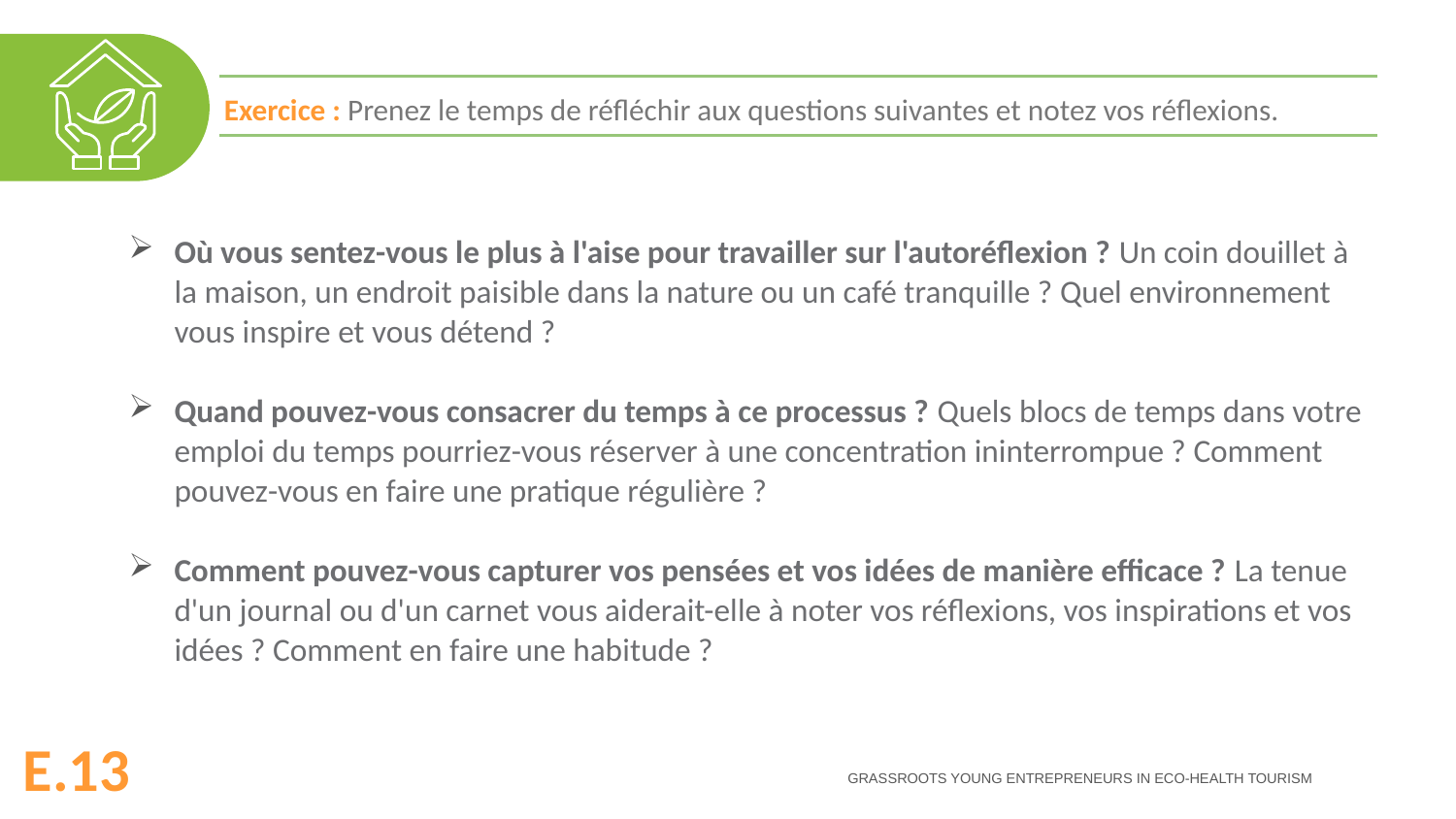

Exercice : Prenez le temps de réfléchir aux questions suivantes et notez vos réflexions.

Où vous sentez-vous le plus à l'aise pour travailler sur l'autoréflexion ? Un coin douillet à la maison, un endroit paisible dans la nature ou un café tranquille ? Quel environnement vous inspire et vous détend ?

Quand pouvez-vous consacrer du temps à ce processus ? Quels blocs de temps dans votre emploi du temps pourriez-vous réserver à une concentration ininterrompue ? Comment pouvez-vous en faire une pratique régulière ?

Comment pouvez-vous capturer vos pensées et vos idées de manière efficace ? La tenue d'un journal ou d'un carnet vous aiderait-elle à noter vos réflexions, vos inspirations et vos idées ? Comment en faire une habitude ?

E.13
GRASSROOTS YOUNG ENTREPRENEURS IN ECO-HEALTH TOURISM